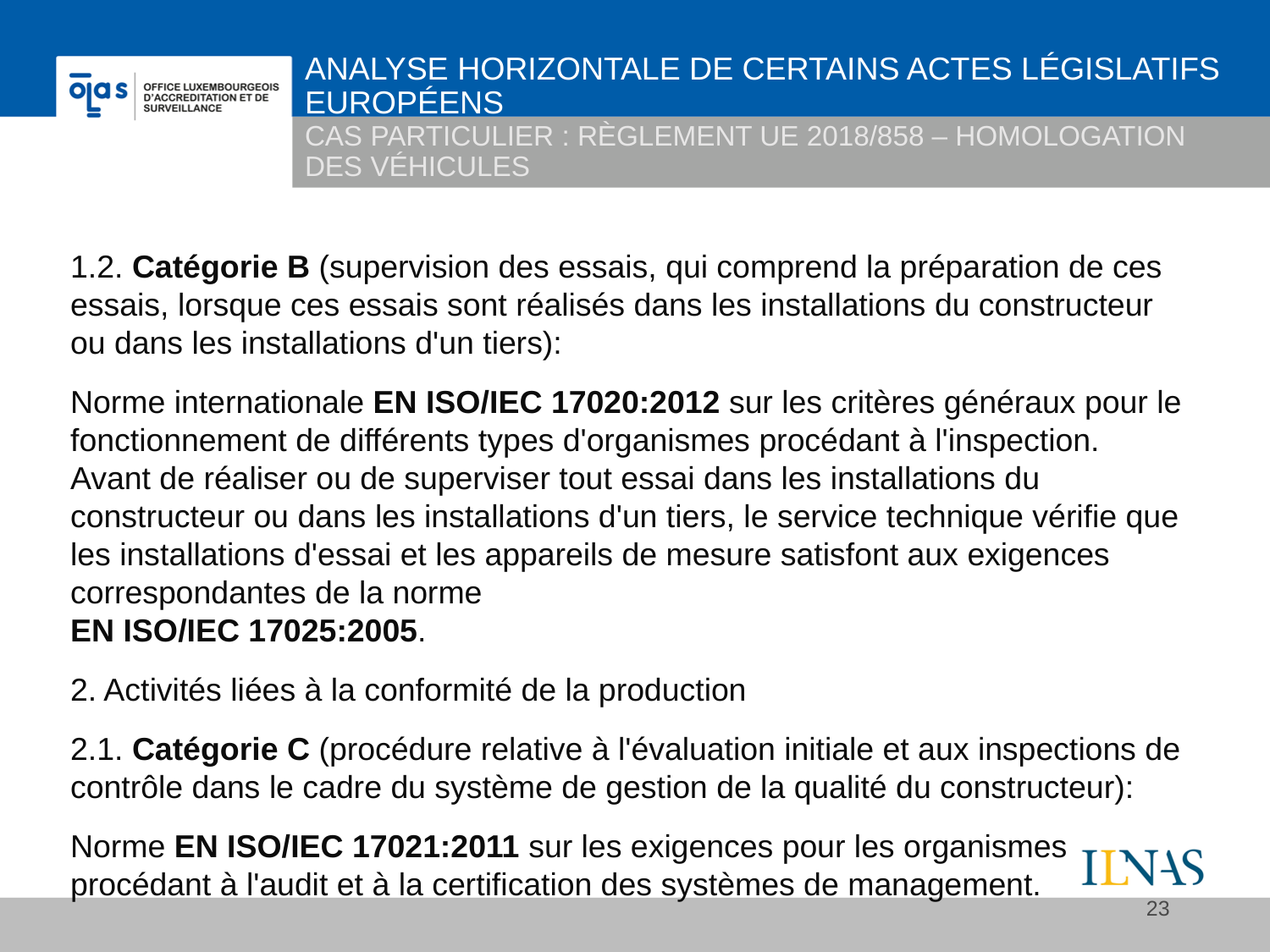

# Analyse horizontale de certains actes législatifs européens
Cas particulier : règlement UE 2018/858 – homologation des véhicules
1.2. Catégorie B (supervision des essais, qui comprend la préparation de ces essais, lorsque ces essais sont réalisés dans les installations du constructeur ou dans les installations d'un tiers):

Norme internationale EN ISO/IEC 17020:2012 sur les critères généraux pour le fonctionnement de différents types d'organismes procédant à l'inspection.
Avant de réaliser ou de superviser tout essai dans les installations du constructeur ou dans les installations d'un tiers, le service technique vérifie que les installations d'essai et les appareils de mesure satisfont aux exigences corres­pondantes de la norme
EN ISO/IEC 17025:2005.

2. Activités liées à la conformité de la production

2.1. Catégorie C (procédure relative à l'évaluation initiale et aux inspections de contrôle dans le cadre du système de gestion de la qualité du constructeur):

Norme EN ISO/IEC 17021:2011 sur les exigences pour les organismes procédant à l'audit et à la certification des systèmes de management.
23